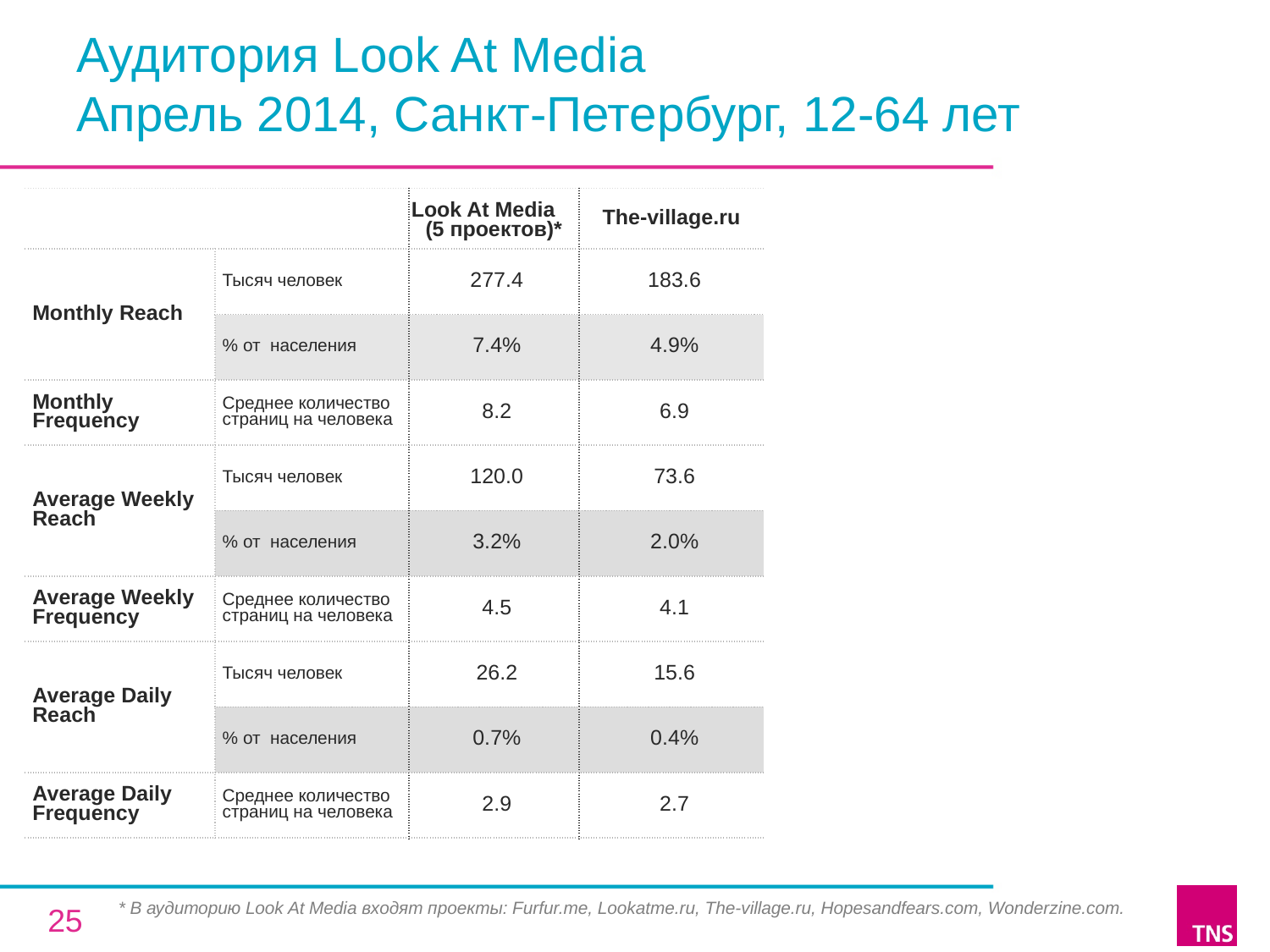

# Аудитория Look At Media Апрель 2014, Санкт-Петербург, 12-64 лет
|  |  | Look At Media (5 проектов)\* | The-village.ru |
| --- | --- | --- | --- |
| Monthly Reach | Тысяч человек | 277.4 | 183.6 |
|  | % от населения | 7.4% | 4.9% |
| Monthly Frequency | Среднее количество страниц на человека | 8.2 | 6.9 |
| Average Weekly Reach | Тысяч человек | 120.0 | 73.6 |
|  | % от населения | 3.2% | 2.0% |
| Average Weekly Frequency | Среднее количество страниц на человека | 4.5 | 4.1 |
| Average Daily Reach | Тысяч человек | 26.2 | 15.6 |
|  | % от населения | 0.7% | 0.4% |
| Average Daily Frequency | Среднее количество страниц на человека | 2.9 | 2.7 |
* В аудиторию Look At Media входят проекты: Furfur.me, Lookatme.ru, The-village.ru, Hopesandfears.com, Wonderzine.com.
25